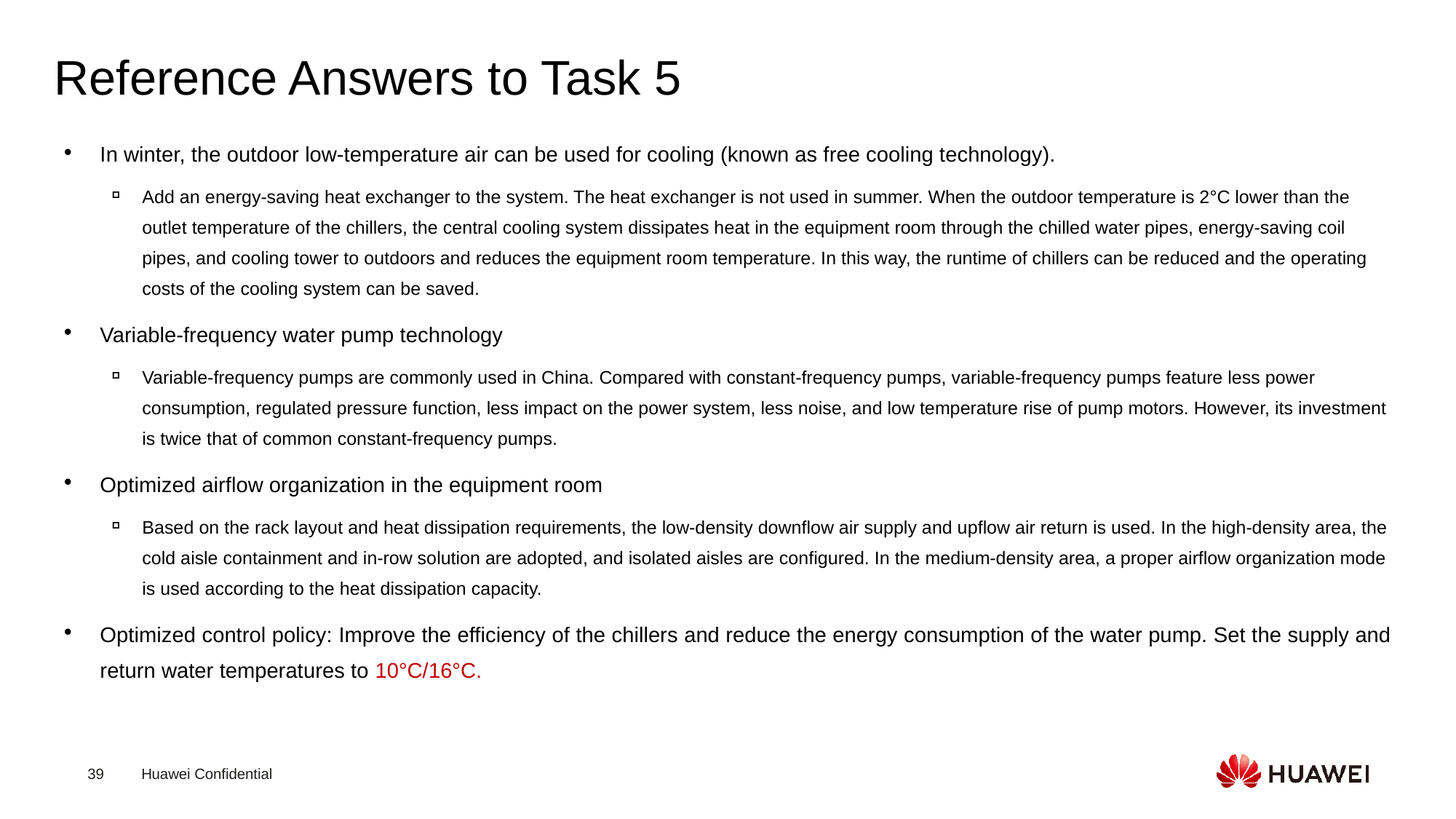

# Reference Answers to Task 5
In winter, the outdoor low-temperature air can be used for cooling (known as free cooling technology).
Add an energy-saving heat exchanger to the system. The heat exchanger is not used in summer. When the outdoor temperature is 2°C lower than the outlet temperature of the chillers, the central cooling system dissipates heat in the equipment room through the chilled water pipes, energy-saving coil pipes, and cooling tower to outdoors and reduces the equipment room temperature. In this way, the runtime of chillers can be reduced and the operating costs of the cooling system can be saved.
Variable-frequency water pump technology
Variable-frequency pumps are commonly used in China. Compared with constant-frequency pumps, variable-frequency pumps feature less power consumption, regulated pressure function, less impact on the power system, less noise, and low temperature rise of pump motors. However, its investment is twice that of common constant-frequency pumps.
Optimized airflow organization in the equipment room
Based on the rack layout and heat dissipation requirements, the low-density downflow air supply and upflow air return is used. In the high-density area, the cold aisle containment and in-row solution are adopted, and isolated aisles are configured. In the medium-density area, a proper airflow organization mode is used according to the heat dissipation capacity.
Optimized control policy: Improve the efficiency of the chillers and reduce the energy consumption of the water pump. Set the supply and return water temperatures to 10°C/16°C.